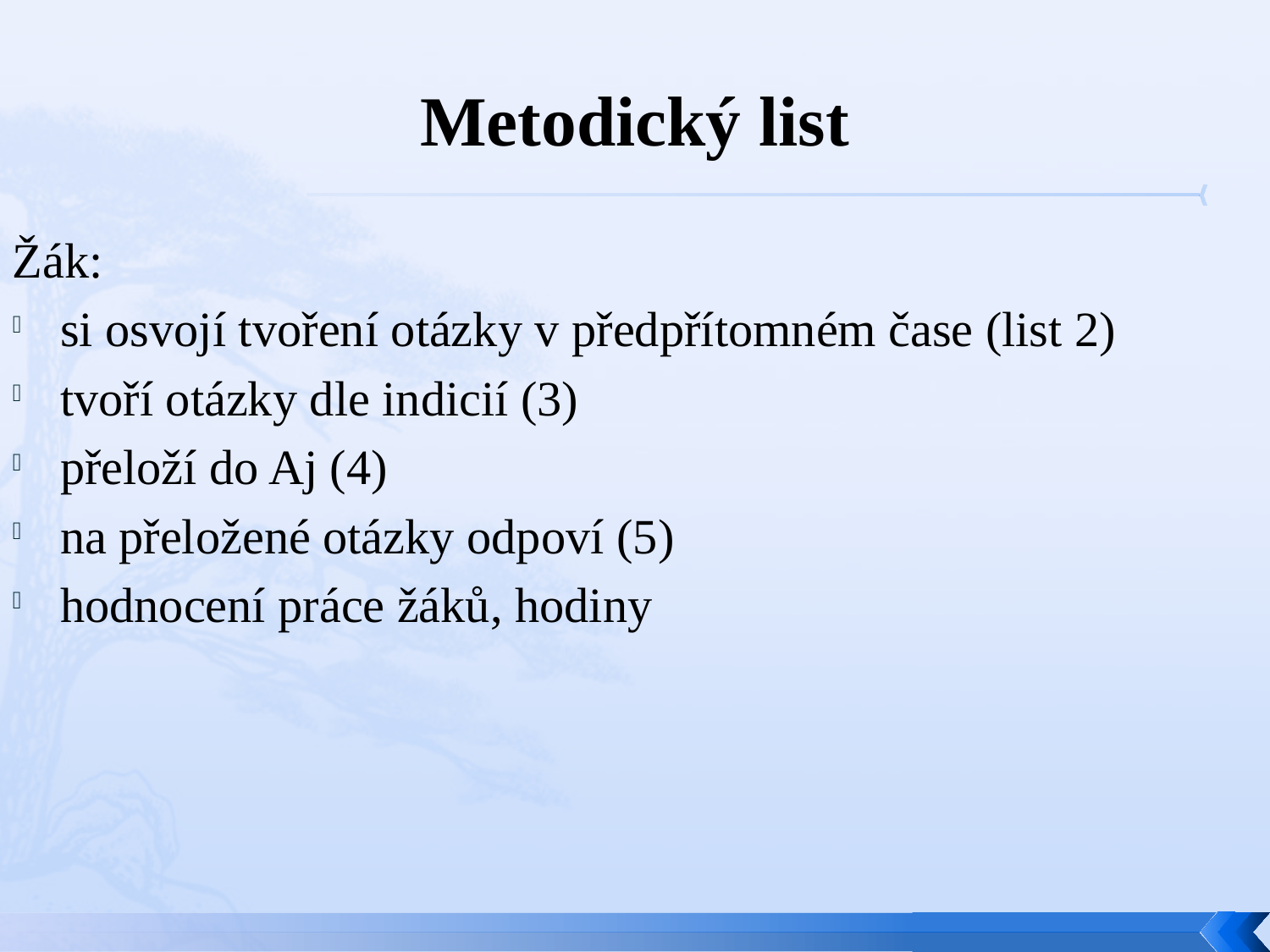

# Metodický list
Žák:
si osvojí tvoření otázky v předpřítomném čase (list 2)
tvoří otázky dle indicií (3)
přeloží do Aj (4)
na přeložené otázky odpoví (5)
hodnocení práce žáků, hodiny